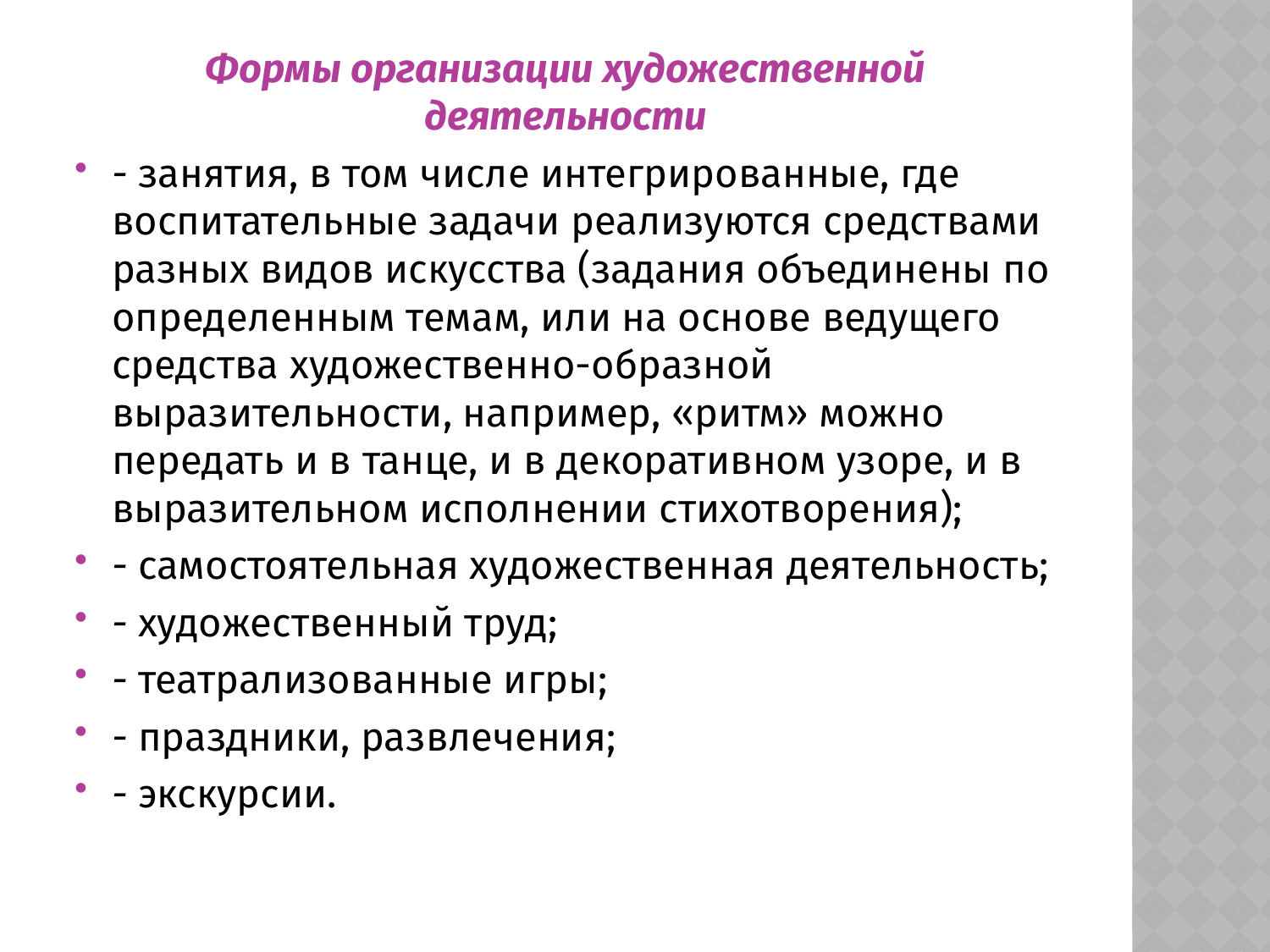

Формы организации художественной деятельности
- занятия, в том числе интегрированные, где воспитательные задачи реализуются средствами разных видов искусства (задания объединены по определенным темам, или на основе ведущего средства художественно-образной выразительности, например, «ритм» можно передать и в танце, и в декоративном узоре, и в выразительном исполнении стихотворения);
- самостоятельная художественная деятельность;
- художественный труд;
- театрализованные игры;
- праздники, развлечения;
- экскурсии.